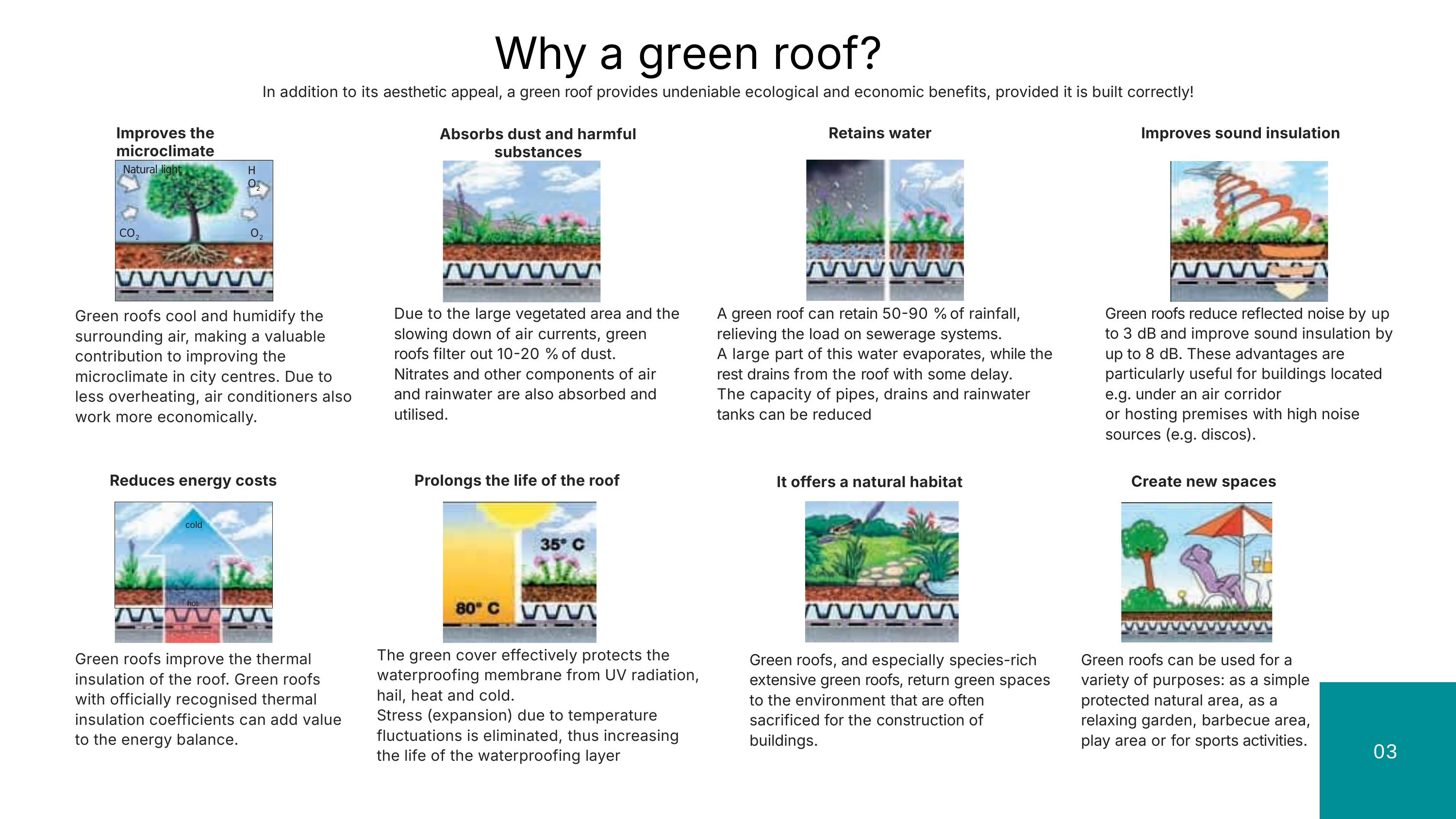

Why a green roof?
In addition to its aesthetic appeal, a green roof provides undeniable ecological and economic benefits, provided it is built correctly!
Retains water
Improves sound insulation
Improves the microclimate
Absorbs dust and harmful substances

Natural light
H O2
CO2
O2
Green roofs reduce reflected noise by up to 3 dB and improve sound insulation by up to 8 dB. These advantages are particularly useful for buildings located e.g. under an air corridor
or hosting premises with high noise sources (e.g. discos).
Due to the large vegetated area and the slowing down of air currents, green roofs filter out 10-20 % of dust.
Nitrates and other components of air and rainwater are also absorbed and utilised.
A green roof can retain 50-90 % of rainfall, relieving the load on sewerage systems.
A large part of this water evaporates, while the rest drains from the roof with some delay.
The capacity of pipes, drains and rainwater tanks can be reduced
Green roofs cool and humidify the surrounding air, making a valuable contribution to improving the microclimate in city centres. Due to less overheating, air conditioners also work more economically.
Prolongs the life of the roof
Reduces energy costs
It offers a natural habitat
Create new spaces

cold

hot

The green cover effectively protects the waterproofing membrane from UV radiation, hail, heat and cold.
Stress (expansion) due to temperature fluctuations is eliminated, thus increasing the life of the waterproofing layer
Green roofs improve the thermal insulation of the roof. Green roofs with officially recognised thermal insulation coefficients can add value to the energy balance.
Green roofs, and especially species-rich extensive green roofs, return green spaces to the environment that are often sacrificed for the construction of buildings.
Green roofs can be used for a variety of purposes: as a simple protected natural area, as a relaxing garden, barbecue area, play area or for sports activities.

03